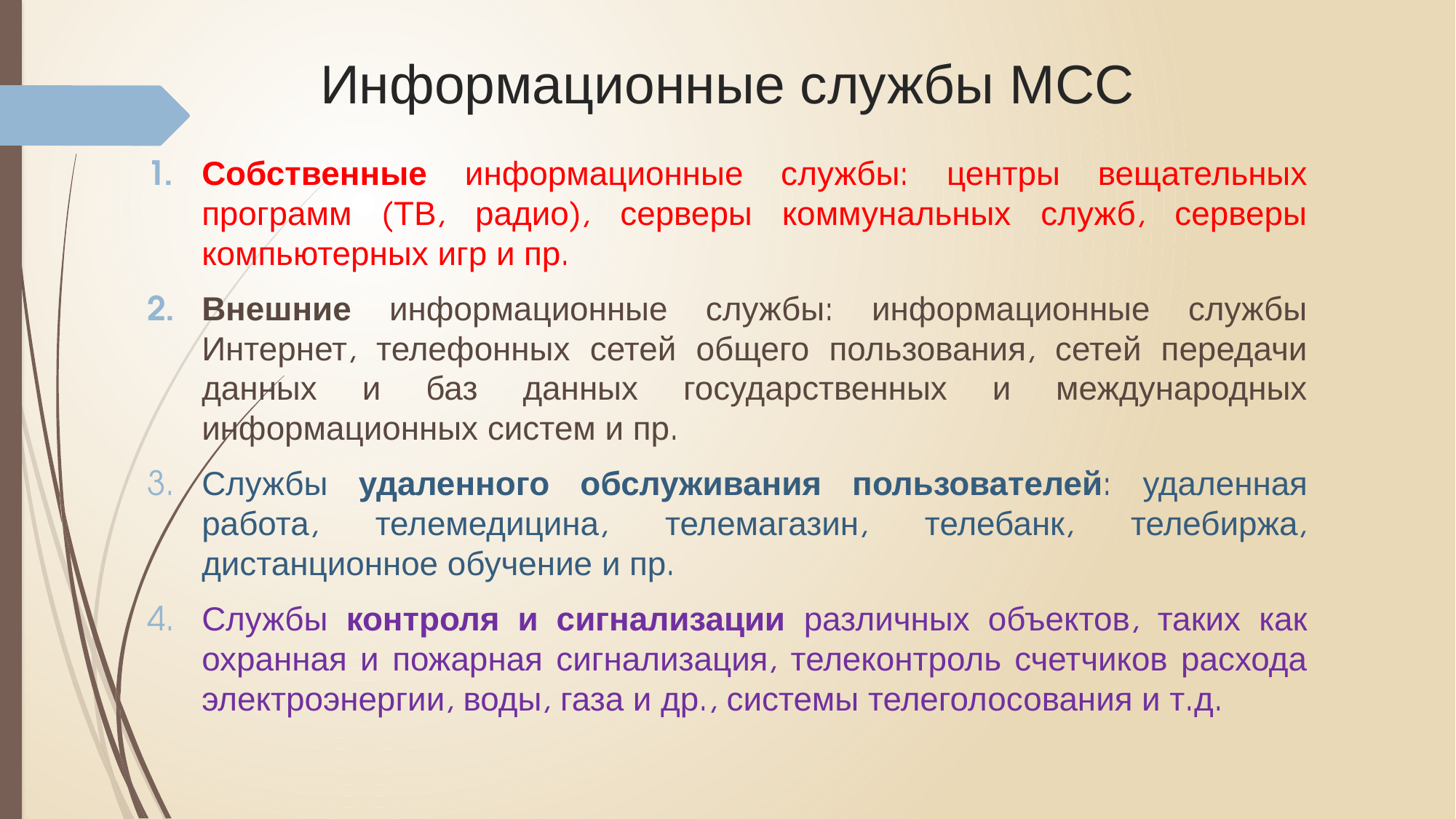

# Информационные службы МСС
Собственные информационные службы: центры вещательных программ (ТВ, радио), серверы коммунальных служб, серверы компьютерных игр и пр.
Внешние информационные службы: информационные службы Интернет, телефонных сетей общего пользования, сетей передачи данных и баз данных государственных и международных информационных систем и пр.
Службы удаленного обслуживания пользователей: удаленная работа, телемедицина, телемагазин, телебанк, телебиржа, дистанционное обучение и пр.
Службы контроля и сигнализации различных объектов, таких как охранная и пожарная сигнализация, телеконтроль счетчиков расхода электроэнергии, воды, газа и др., системы телеголосования и т.д.